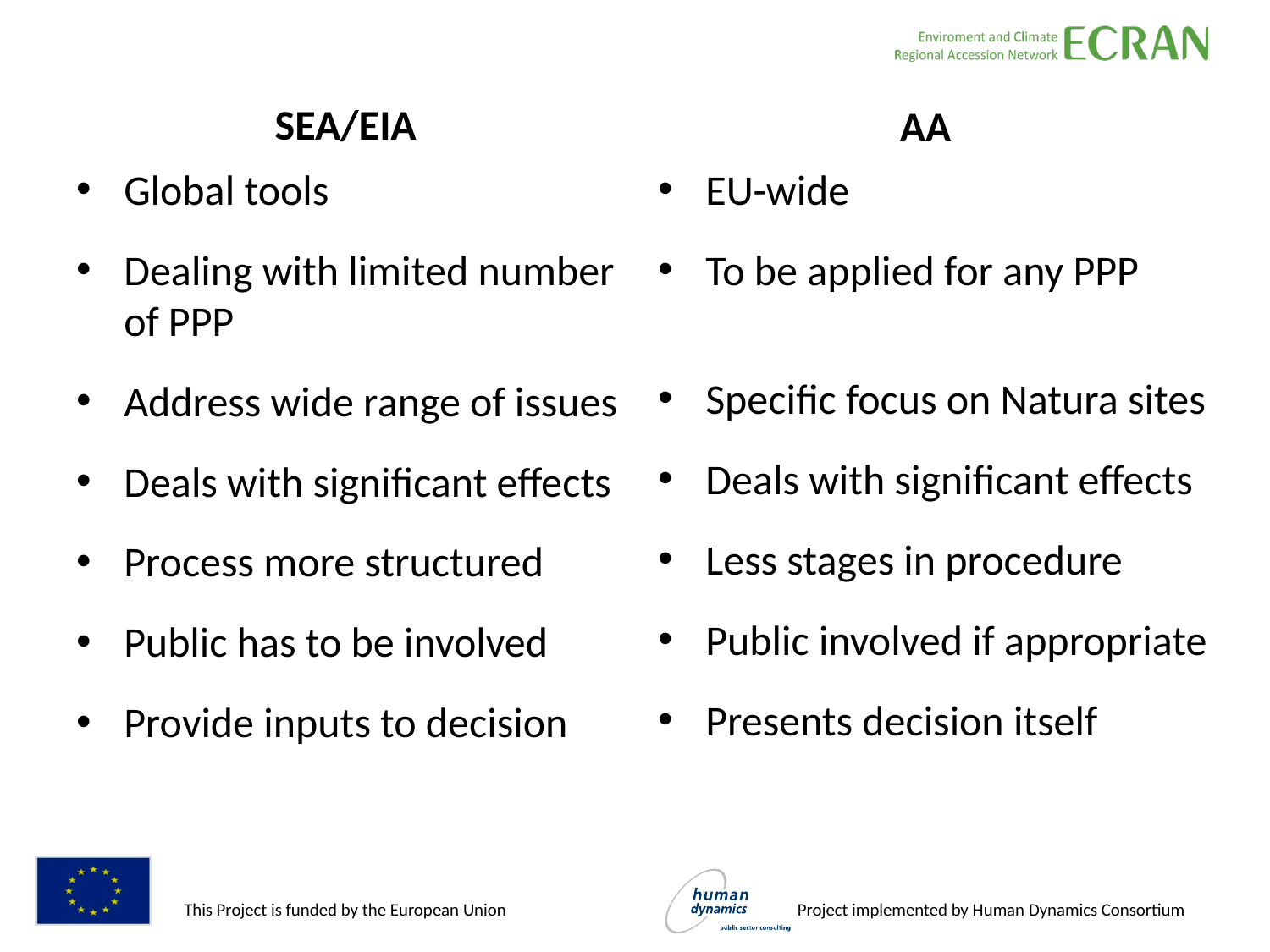

SEA/EIA
AA
Global tools
Dealing with limited number of PPP
Address wide range of issues
Deals with significant effects
Process more structured
Public has to be involved
Provide inputs to decision

EU-wide
To be applied for any PPP

Specific focus on Natura sites
Deals with significant effects
Less stages in procedure
Public involved if appropriate
Presents decision itself